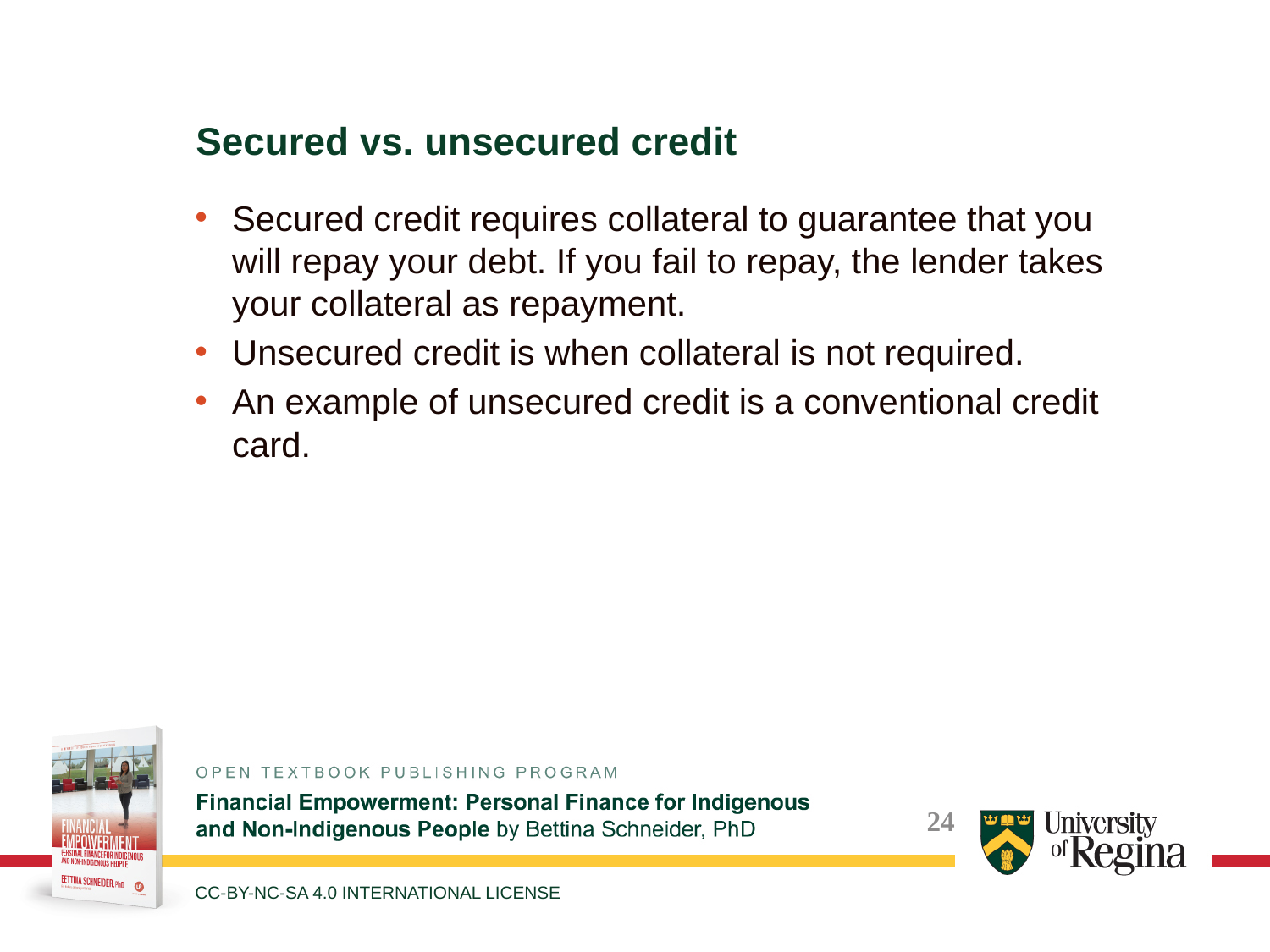

Secured vs. unsecured credit
Secured credit requires collateral to guarantee that you will repay your debt. If you fail to repay, the lender takes your collateral as repayment.
Unsecured credit is when collateral is not required.
An example of unsecured credit is a conventional credit card.

CC-BY-NC-SA 4.0 INTERNATIONAL LICENSE